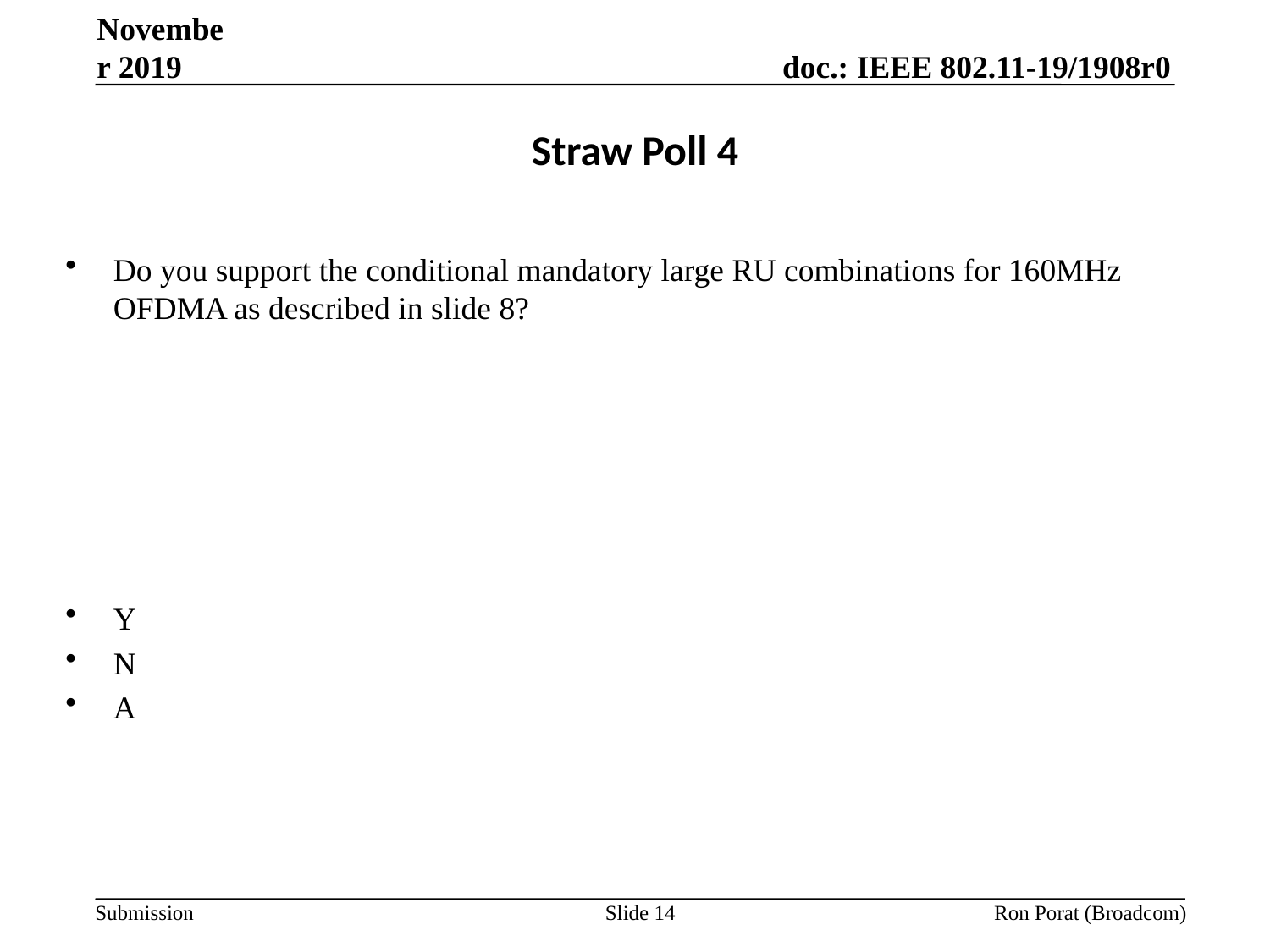

November 2019
# Straw Poll 4
Do you support the conditional mandatory large RU combinations for 160MHz OFDMA as described in slide 8?

Y
N
A

Slide 14
Ron Porat (Broadcom)